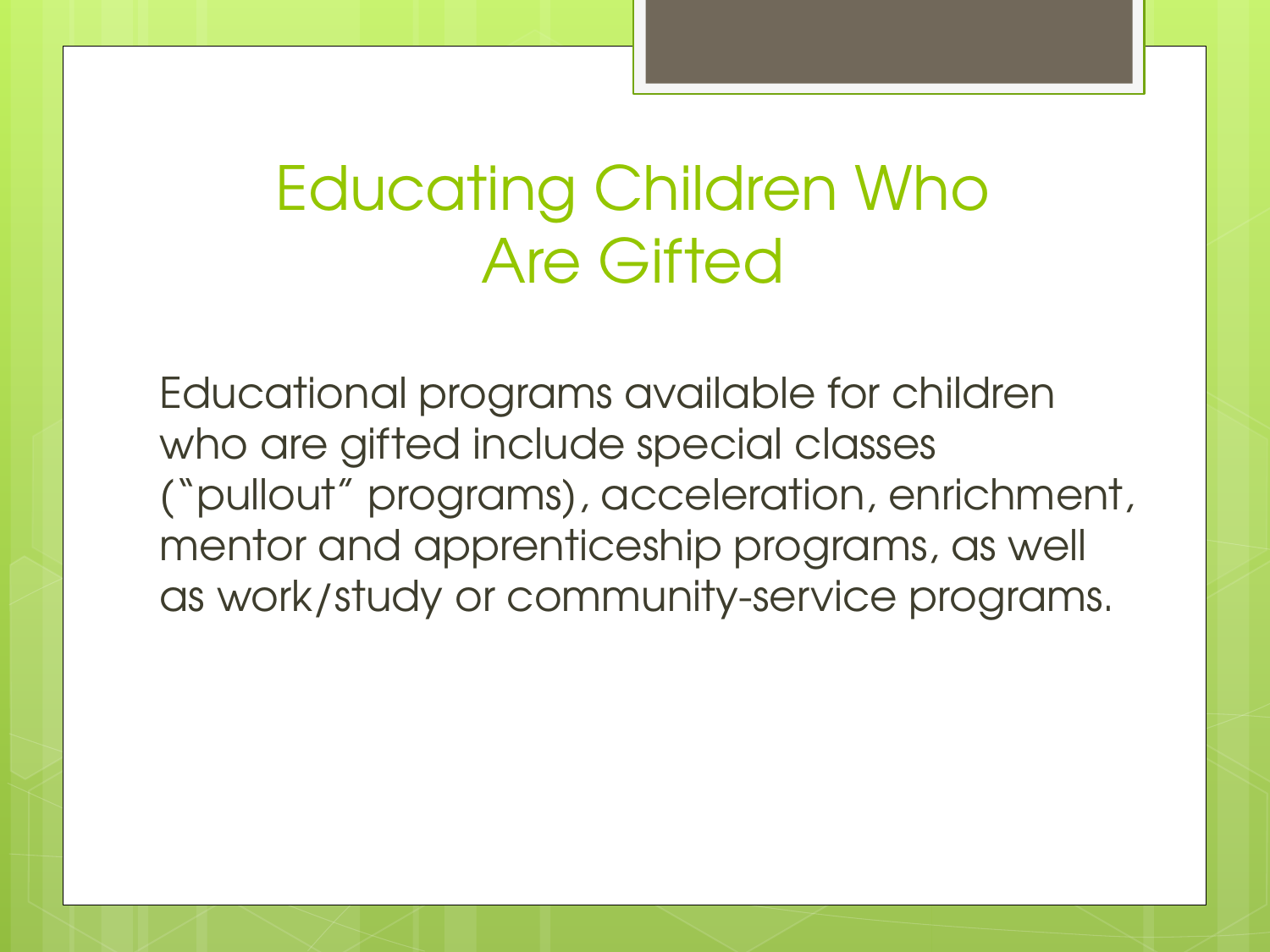

# Educating Children Who Are Gifted
Educational programs available for children who are gifted include special classes (“pullout” programs), acceleration, enrichment, mentor and apprenticeship programs, as well as work/study or community-service programs.